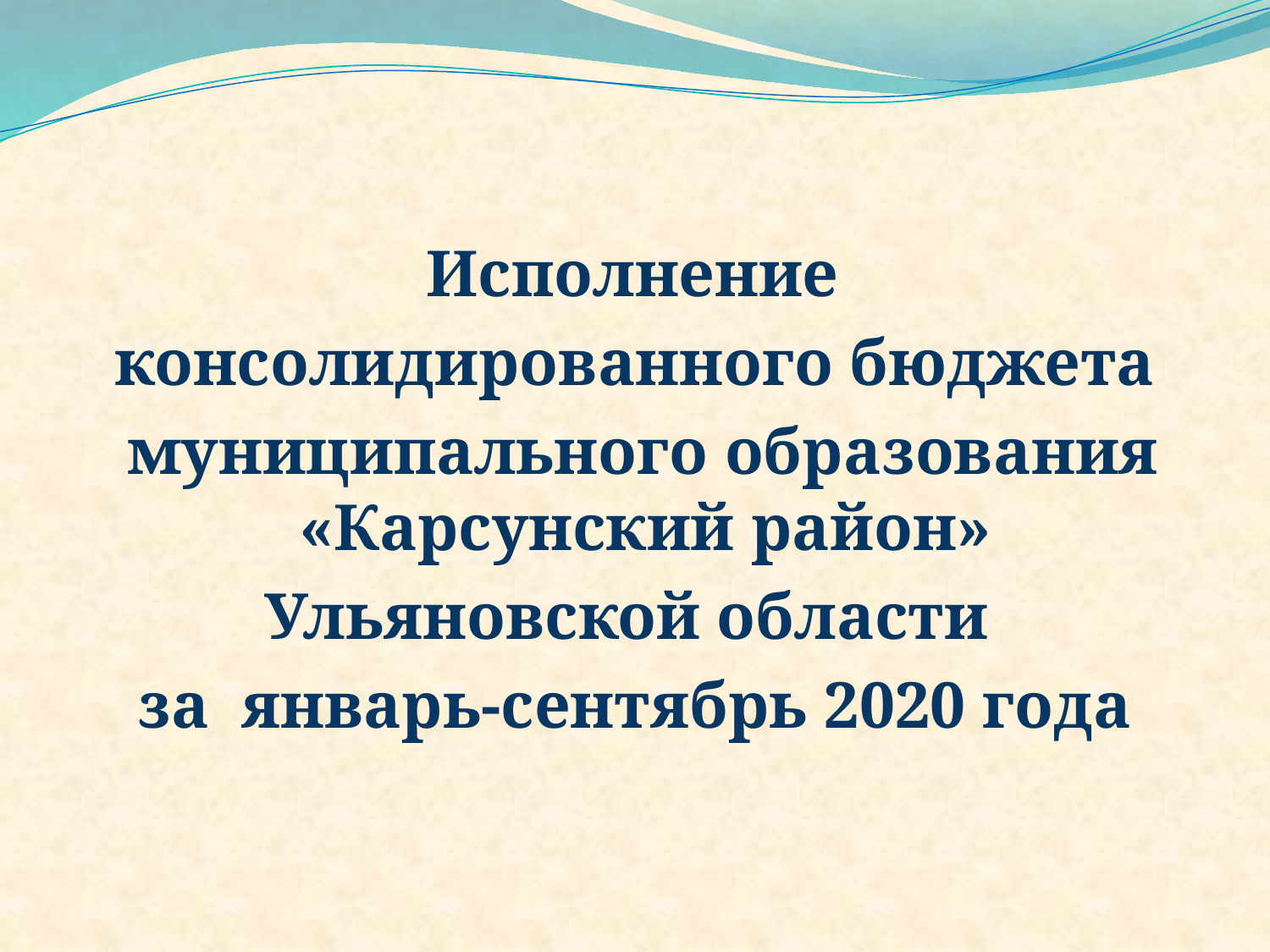

#

 Исполнение
консолидированного бюджета
 муниципального образования «Карсунский район»
Ульяновской области
за  январь-сентябрь 2020 года